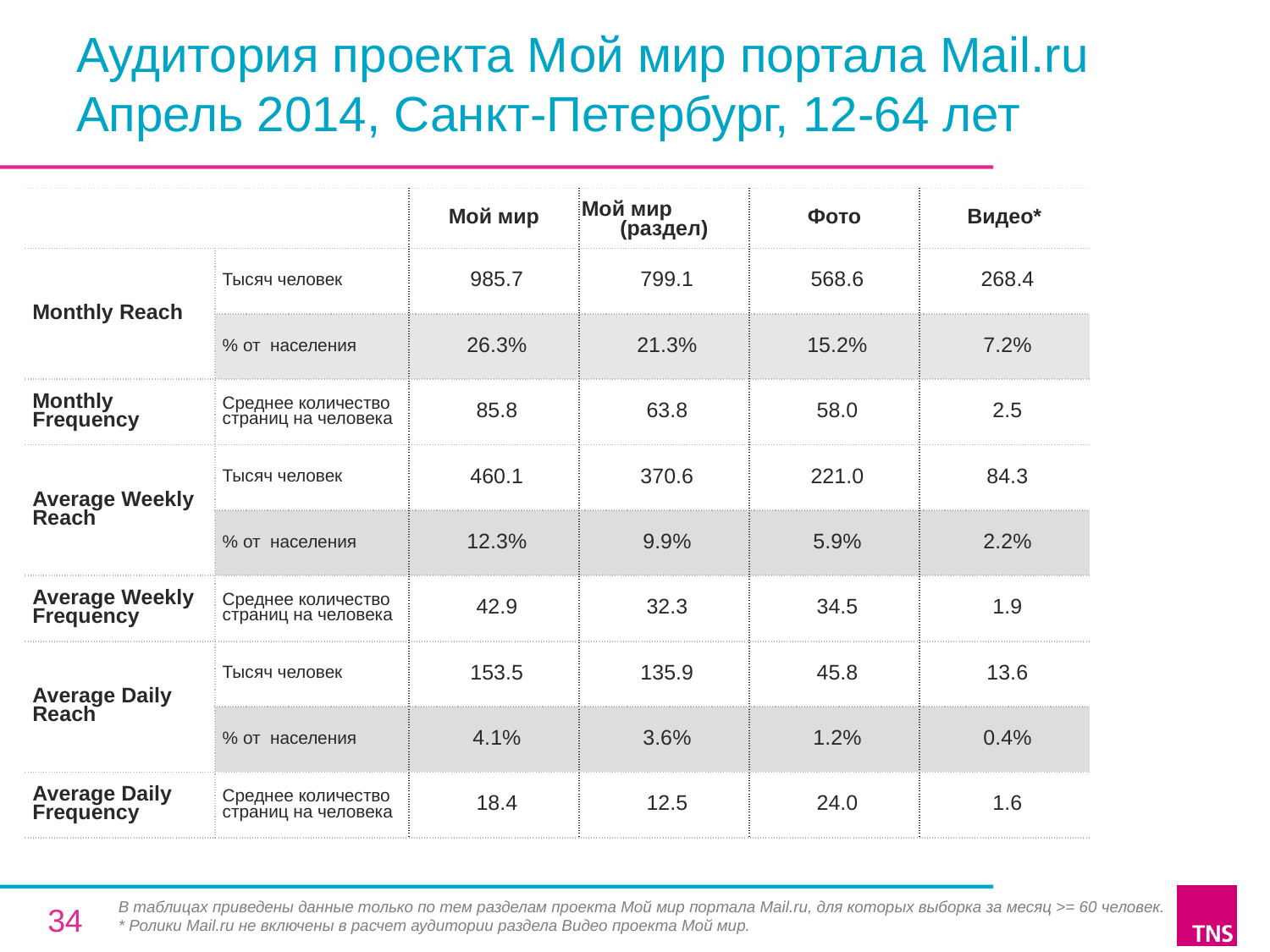

# Аудитория проекта Мой мир портала Mail.ru Апрель 2014, Санкт-Петербург, 12-64 лет
|  |  | Мой мир | Мой мир (раздел) | Фото | Видео\* |
| --- | --- | --- | --- | --- | --- |
| Monthly Reach | Тысяч человек | 985.7 | 799.1 | 568.6 | 268.4 |
|  | % от населения | 26.3% | 21.3% | 15.2% | 7.2% |
| Monthly Frequency | Среднее количество страниц на человека | 85.8 | 63.8 | 58.0 | 2.5 |
| Average Weekly Reach | Тысяч человек | 460.1 | 370.6 | 221.0 | 84.3 |
|  | % от населения | 12.3% | 9.9% | 5.9% | 2.2% |
| Average Weekly Frequency | Среднее количество страниц на человека | 42.9 | 32.3 | 34.5 | 1.9 |
| Average Daily Reach | Тысяч человек | 153.5 | 135.9 | 45.8 | 13.6 |
|  | % от населения | 4.1% | 3.6% | 1.2% | 0.4% |
| Average Daily Frequency | Среднее количество страниц на человека | 18.4 | 12.5 | 24.0 | 1.6 |
В таблицах приведены данные только по тем разделам проекта Мой мир портала Mail.ru, для которых выборка за месяц >= 60 человек.
* Ролики Mail.ru не включены в расчет аудитории раздела Видео проекта Мой мир.
34